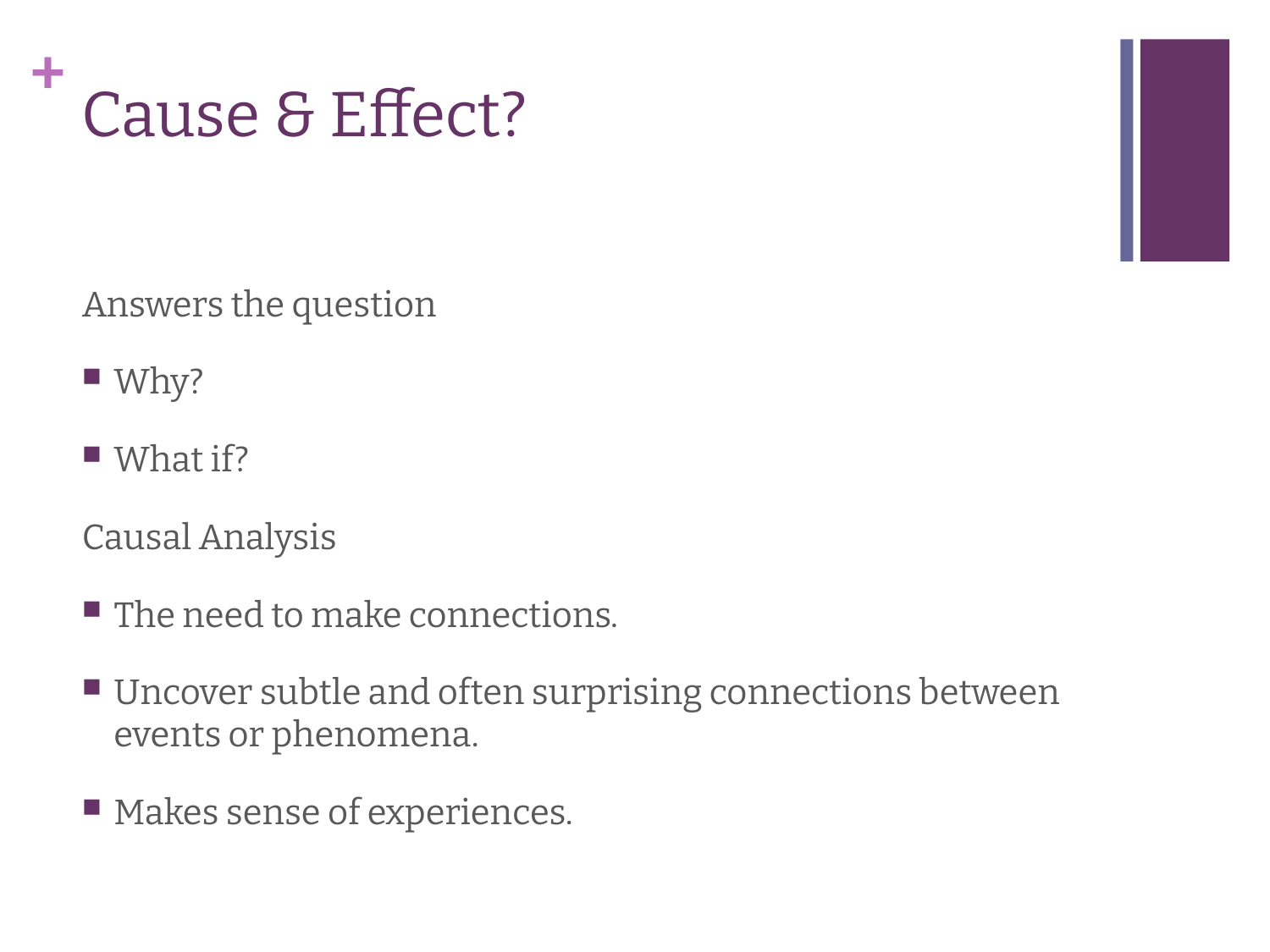

# Cause & Effect?
Answers the question
Why?
What if?
Causal Analysis
The need to make connections.
Uncover subtle and often surprising connections between events or phenomena.
Makes sense of experiences.